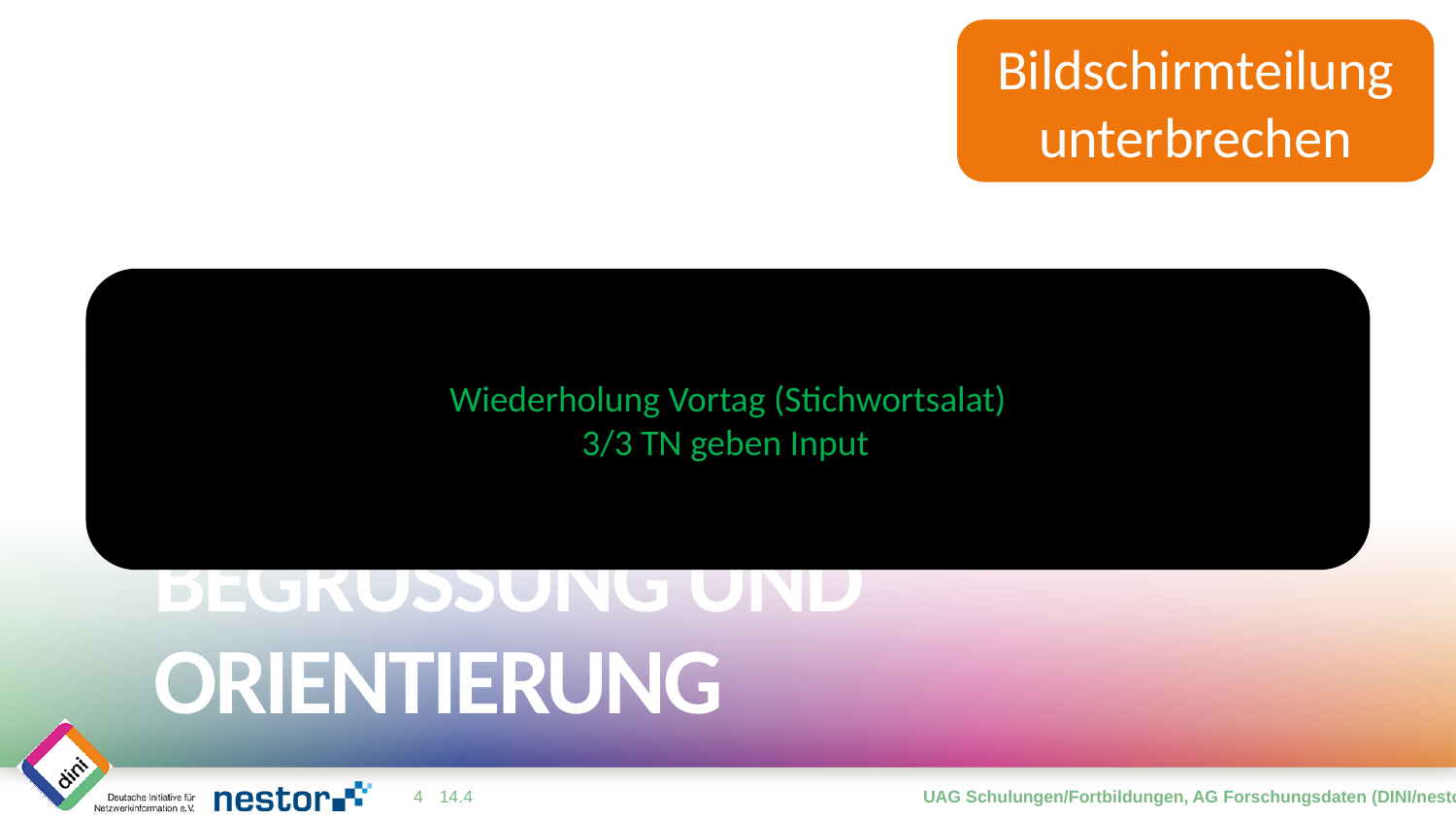

Bildschirmteilung unterbrechen
Wiederholung Vortag (Stichwortsalat)
3/3 TN geben Input
# Begrüssung und Orientierung
4
14.4